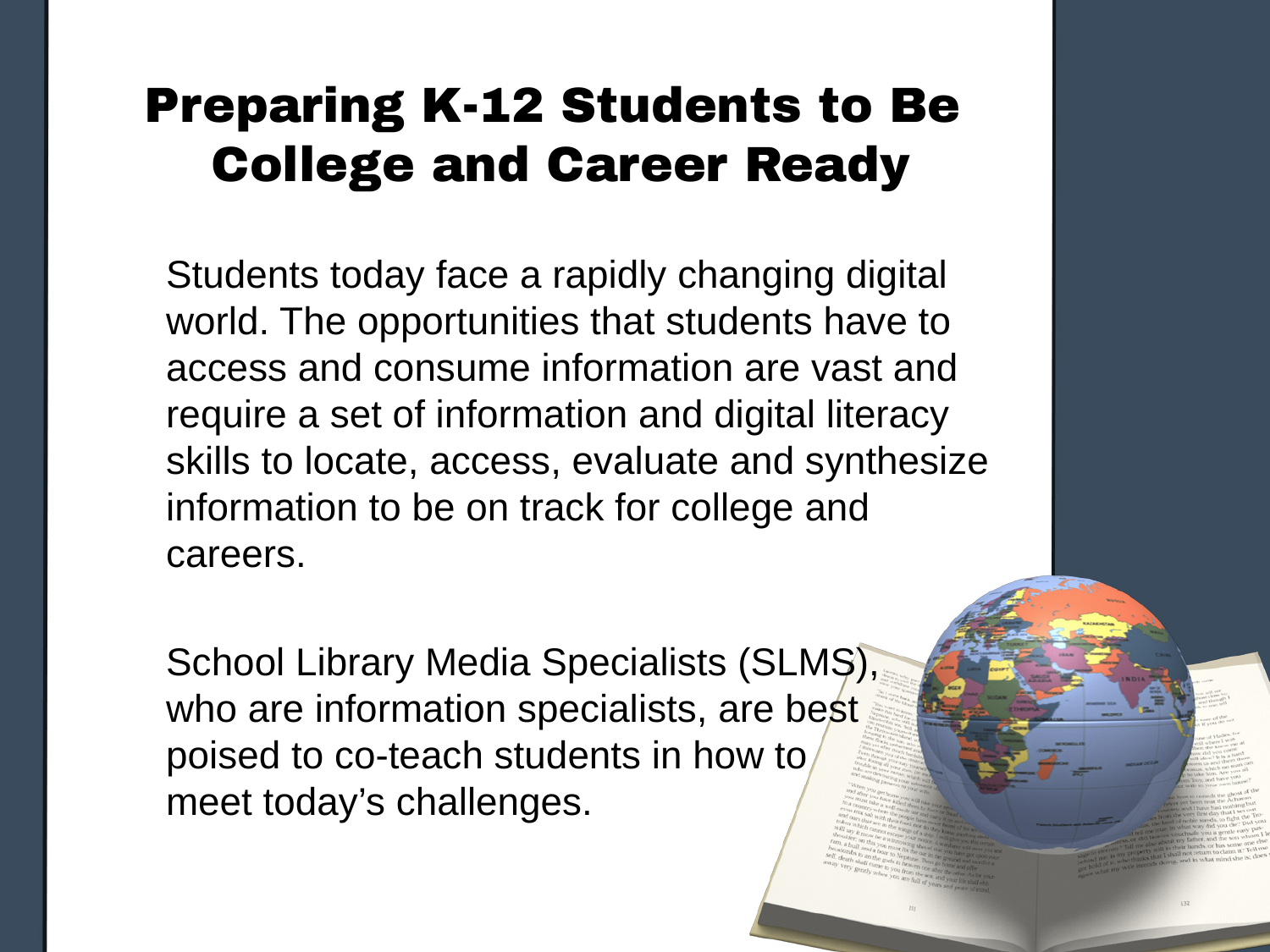

# Preparing K-12 Students to Be College and Career Ready
	Students today face a rapidly changing digital world. The opportunities that students have to access and consume information are vast and require a set of information and digital literacy skills to locate, access, evaluate and synthesize information to be on track for college and careers.

	School Library Media Specialists (SLMS),          who are information specialists, are best   poised to co-teach students in how to           meet today’s challenges.